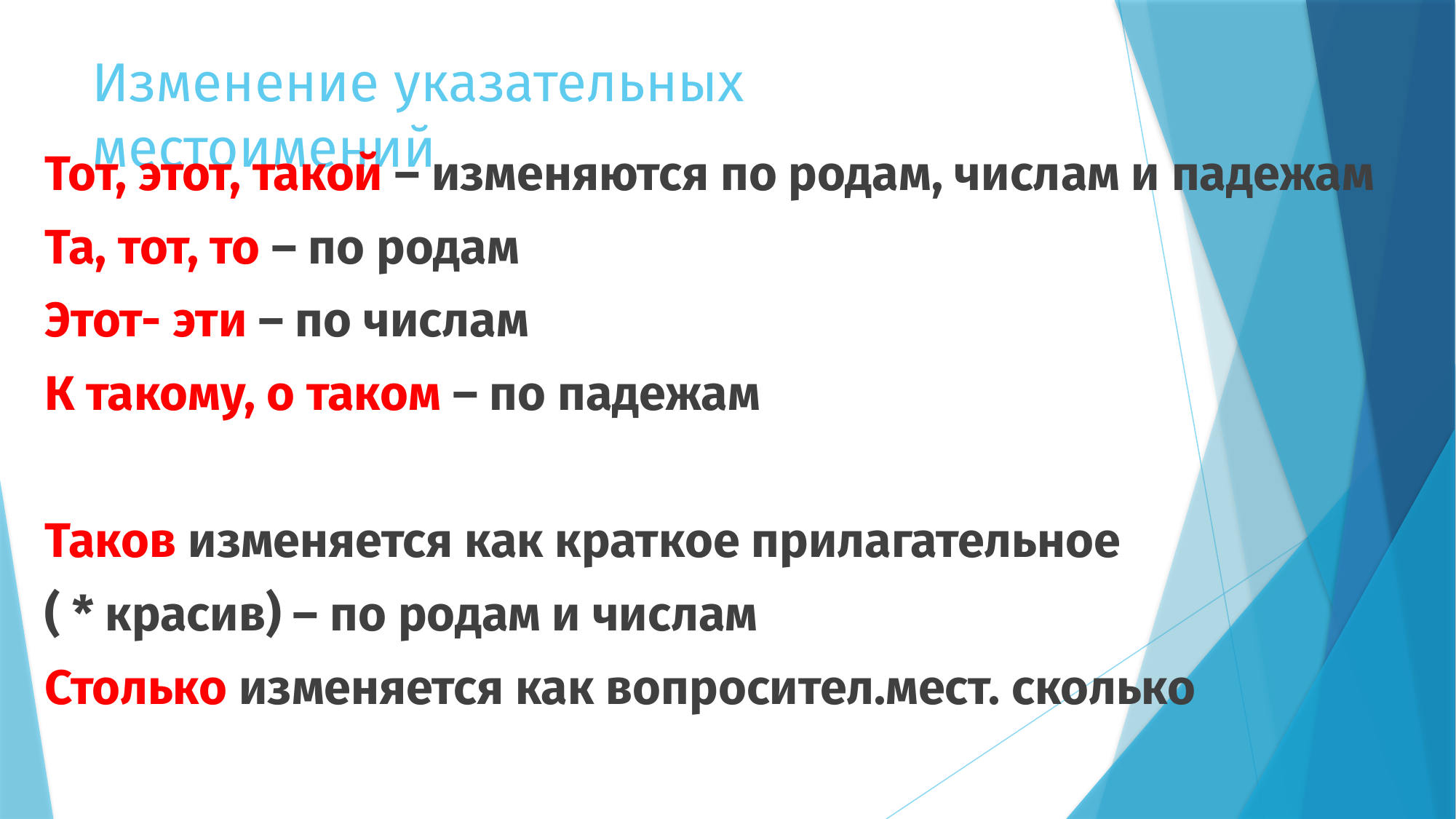

# Изменение указательных местоимений
Тот, этот, такой – изменяются по родам, числам и падежам
Та, тот, то – по родам
Этот- эти – по числам
К такому, о таком – по падежам

Таков изменяется как краткое прилагательное
( * красив) – по родам и числам
Столько изменяется как вопросител.мест. сколько